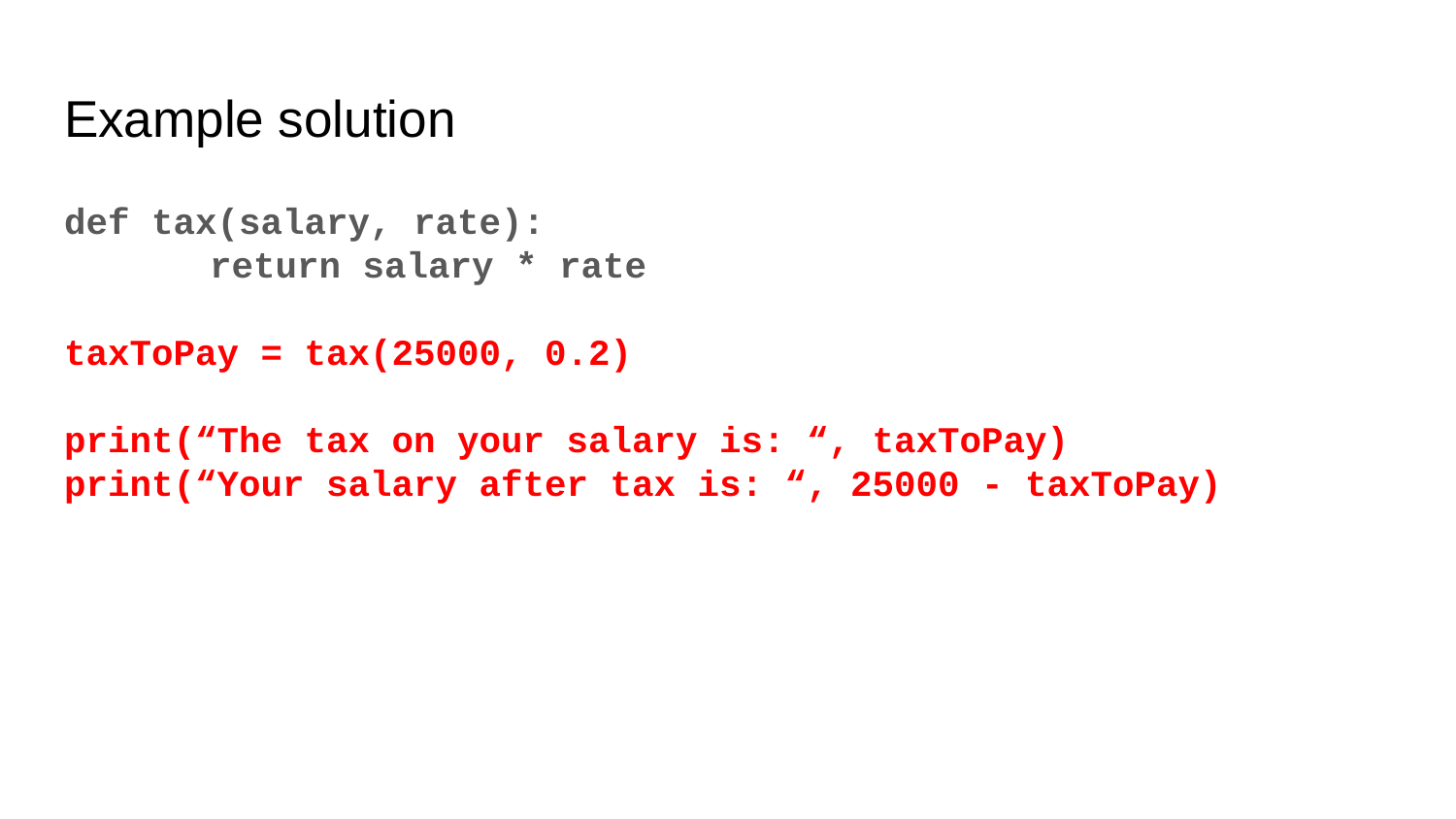

# Example solution
def tax(salary, rate):
	return salary * rate

taxToPay = tax(25000, 0.2)

print(“The tax on your salary is: “, taxToPay)
print(“Your salary after tax is: “, 25000 - taxToPay)